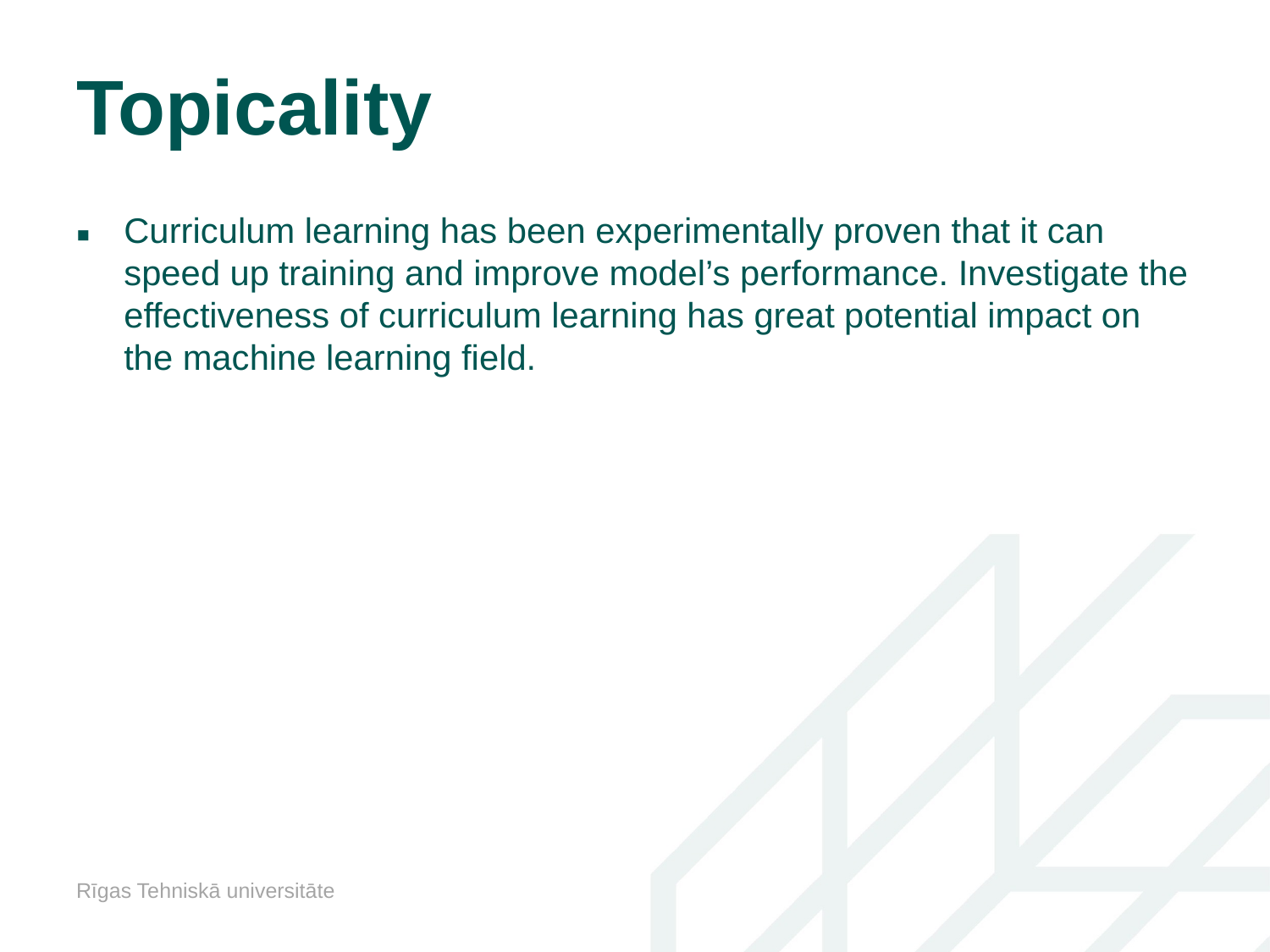

# Topicality
Curriculum learning has been experimentally proven that it can speed up training and improve model’s performance. Investigate the effectiveness of curriculum learning has great potential impact on the machine learning field.
Rīgas Tehniskā universitāte